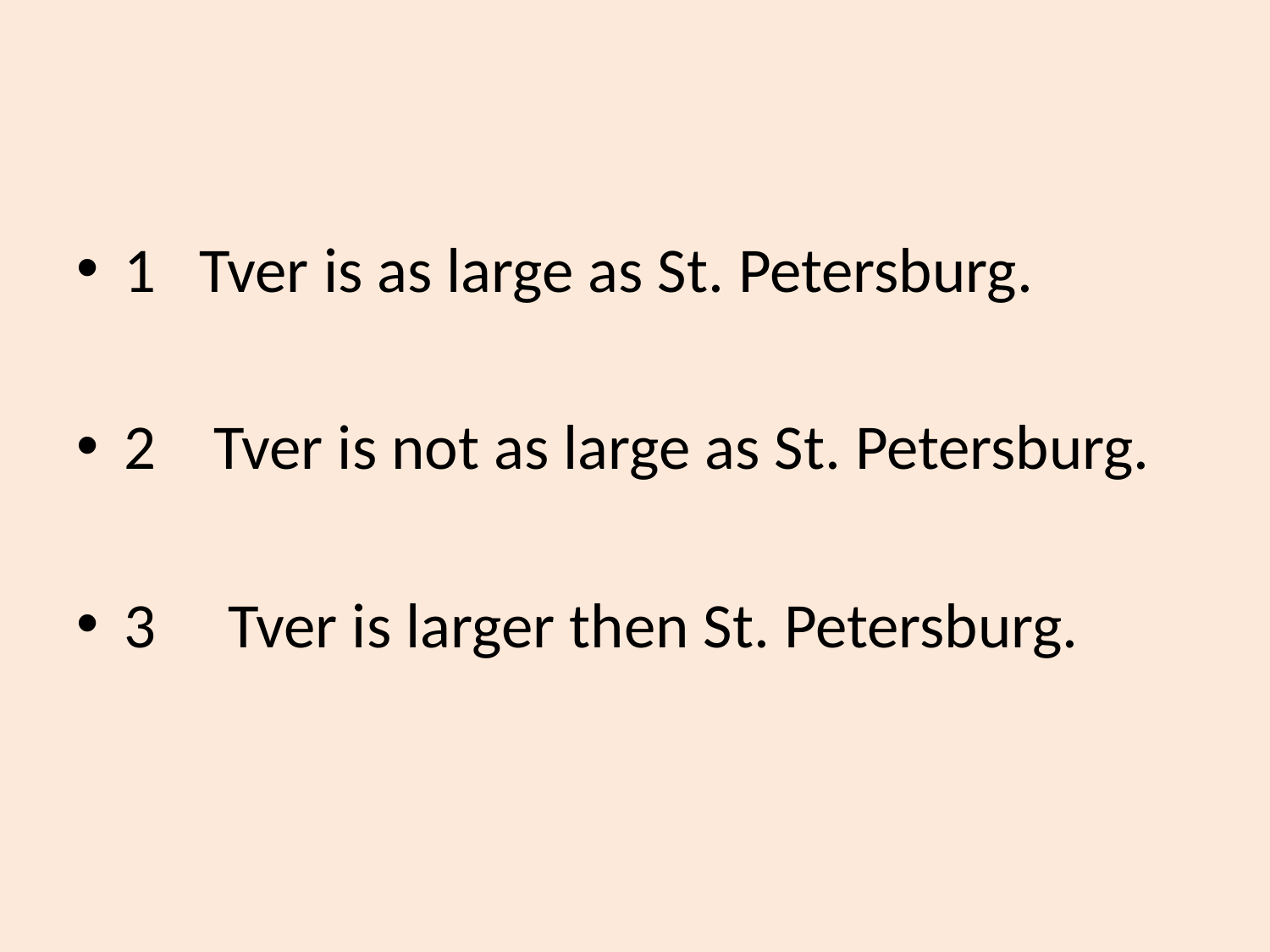

#
1   Tver is as large as St. Petersburg.

2    Tver is not as large as St. Petersburg.

3     Tver is larger then St. Petersburg.